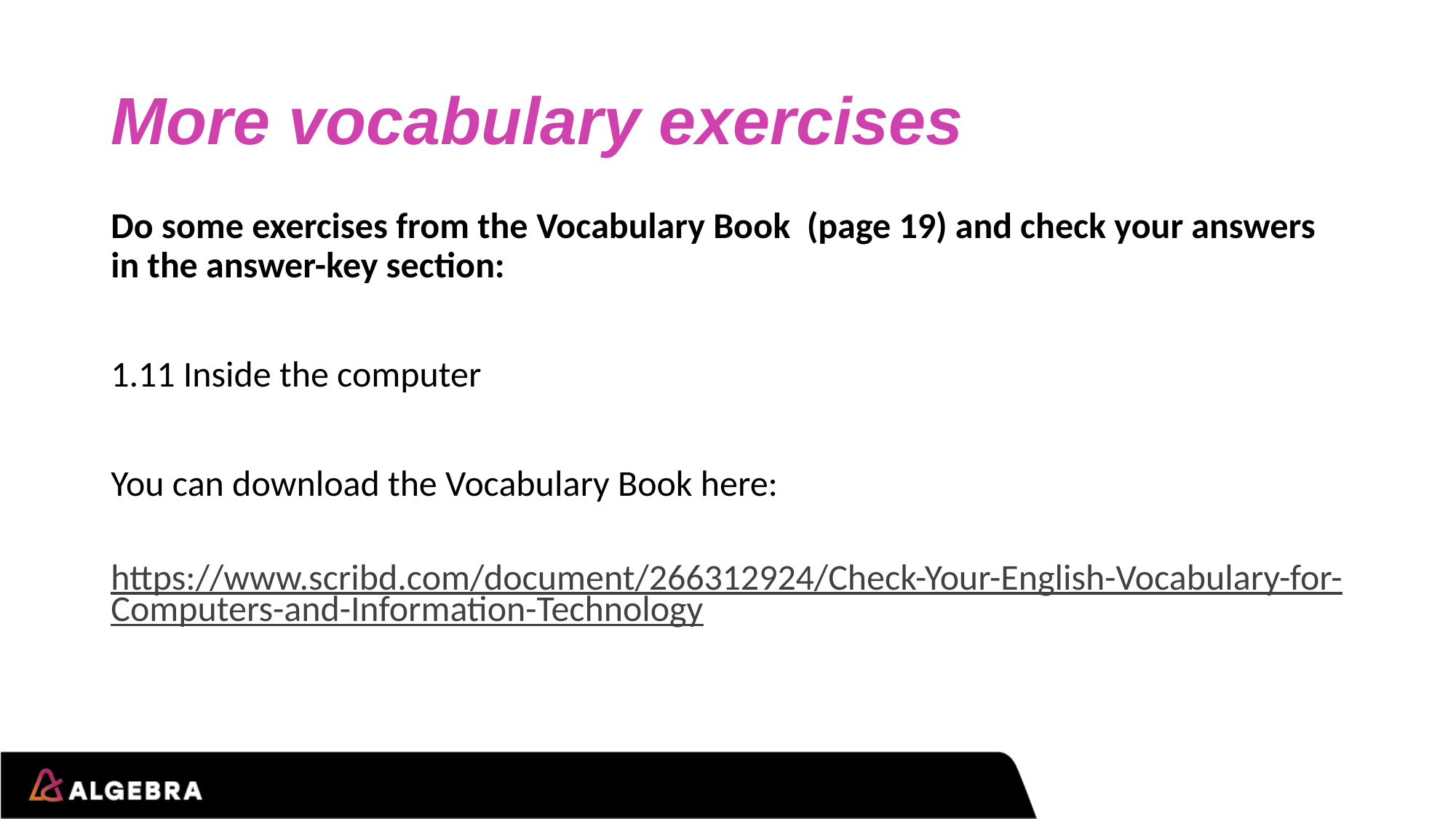

# More vocabulary exercises
Do some exercises from the Vocabulary Book  (page 19) and check your answers in the answer-key section:

1.11 Inside the computer

You can download the Vocabulary Book here:
 https://www.scribd.com/document/266312924/Check-Your-English-Vocabulary-for-Computers-and-Information-Technology